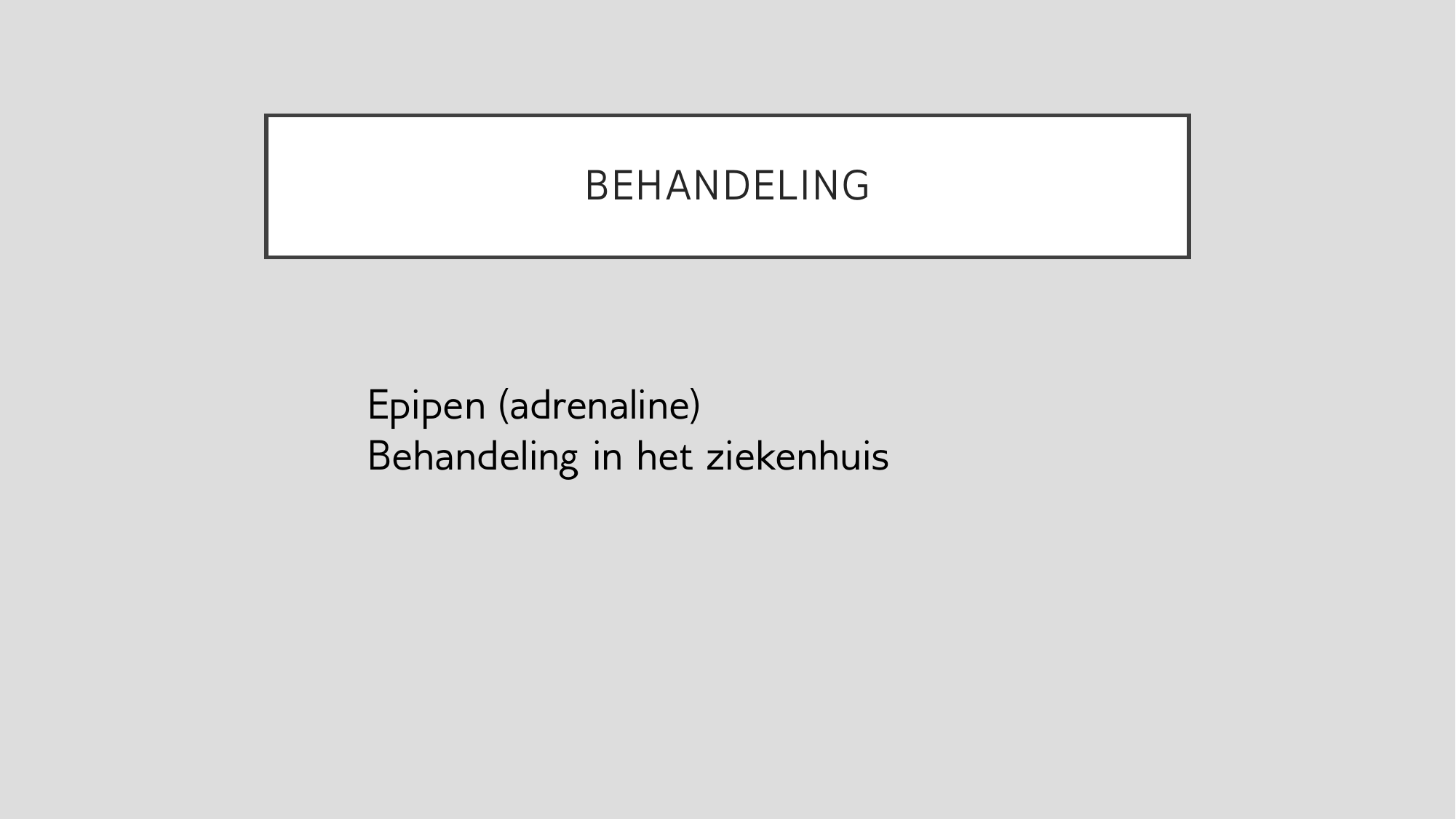

# behandeling
Epipen (adrenaline)
Behandeling in het ziekenhuis